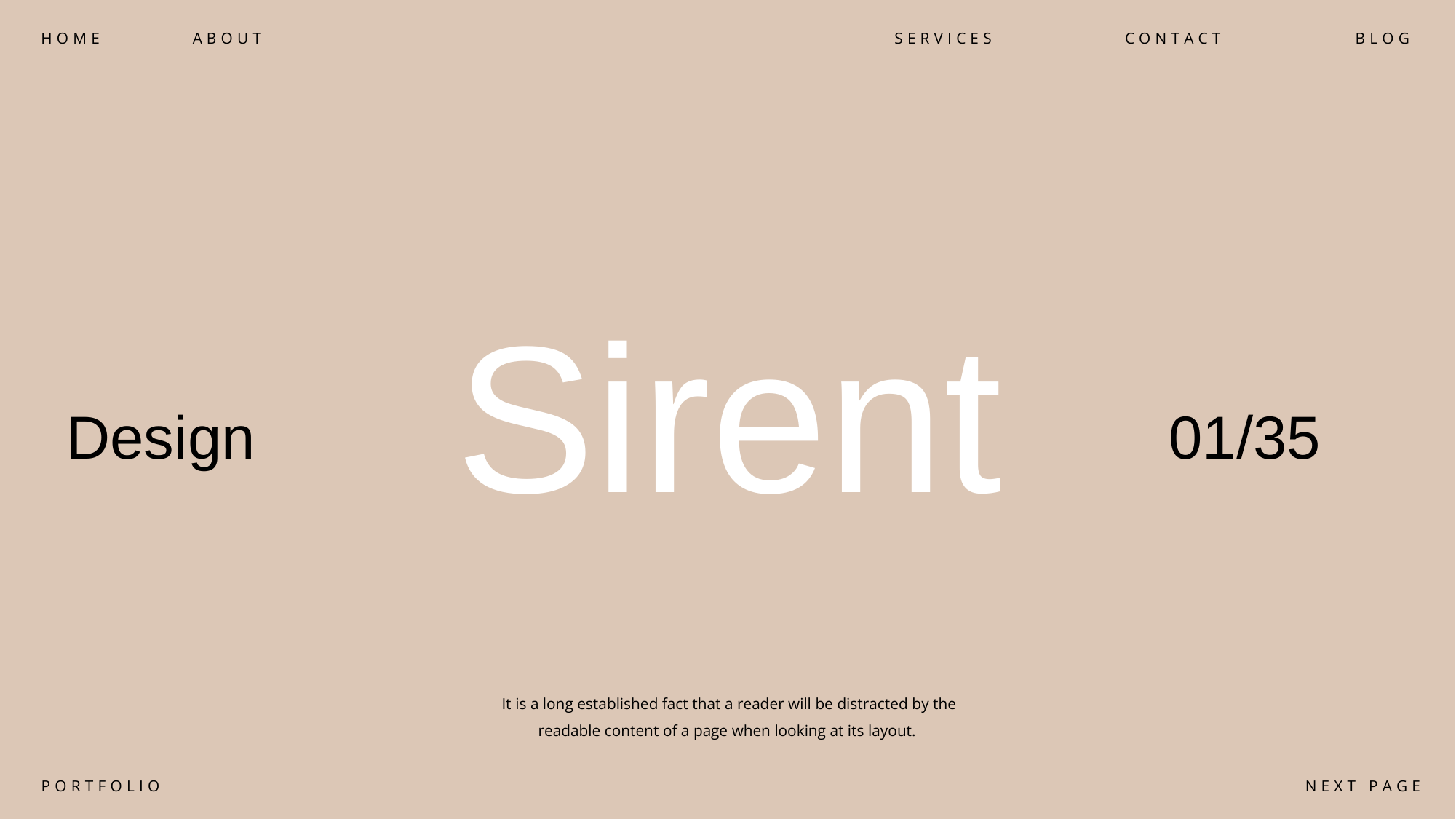

HOME
ABOUT
SERVICES
CONTACT
BLOG

Sirent
Design
01/35
It is a long established fact that a reader will be distracted by the readable content of a page when looking at its layout.
PORTFOLIO
NEXT PAGE